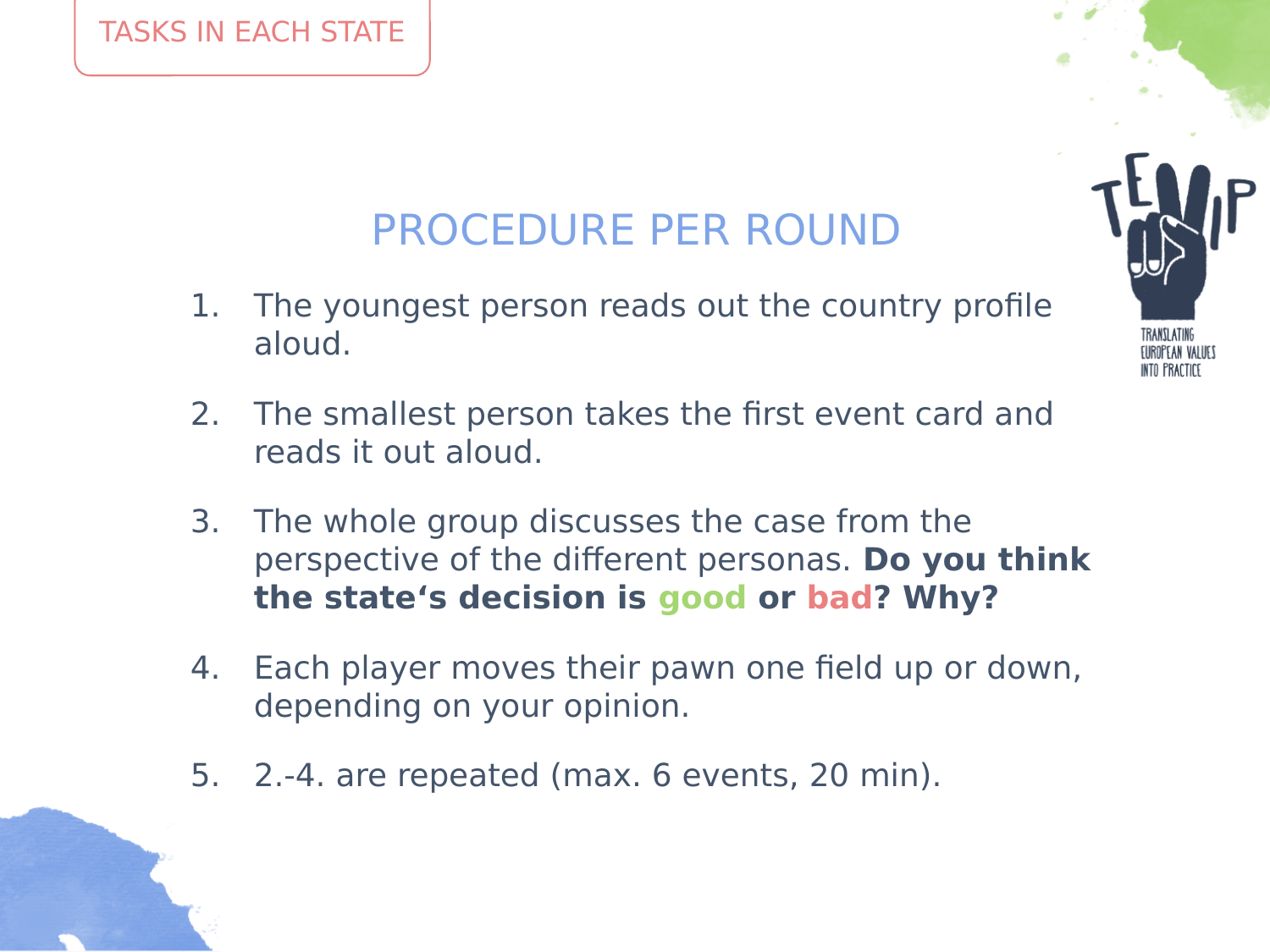

TASKS IN EACH STATE
PROCEDURE PER ROUND
The youngest person reads out the country profile aloud.
The smallest person takes the first event card and reads it out aloud.
The whole group discusses the case from the perspective of the different personas. Do you think the state‘s decision is good or bad? Why?
Each player moves their pawn one field up or down, depending on your opinion.
2.-4. are repeated (max. 6 events, 20 min).